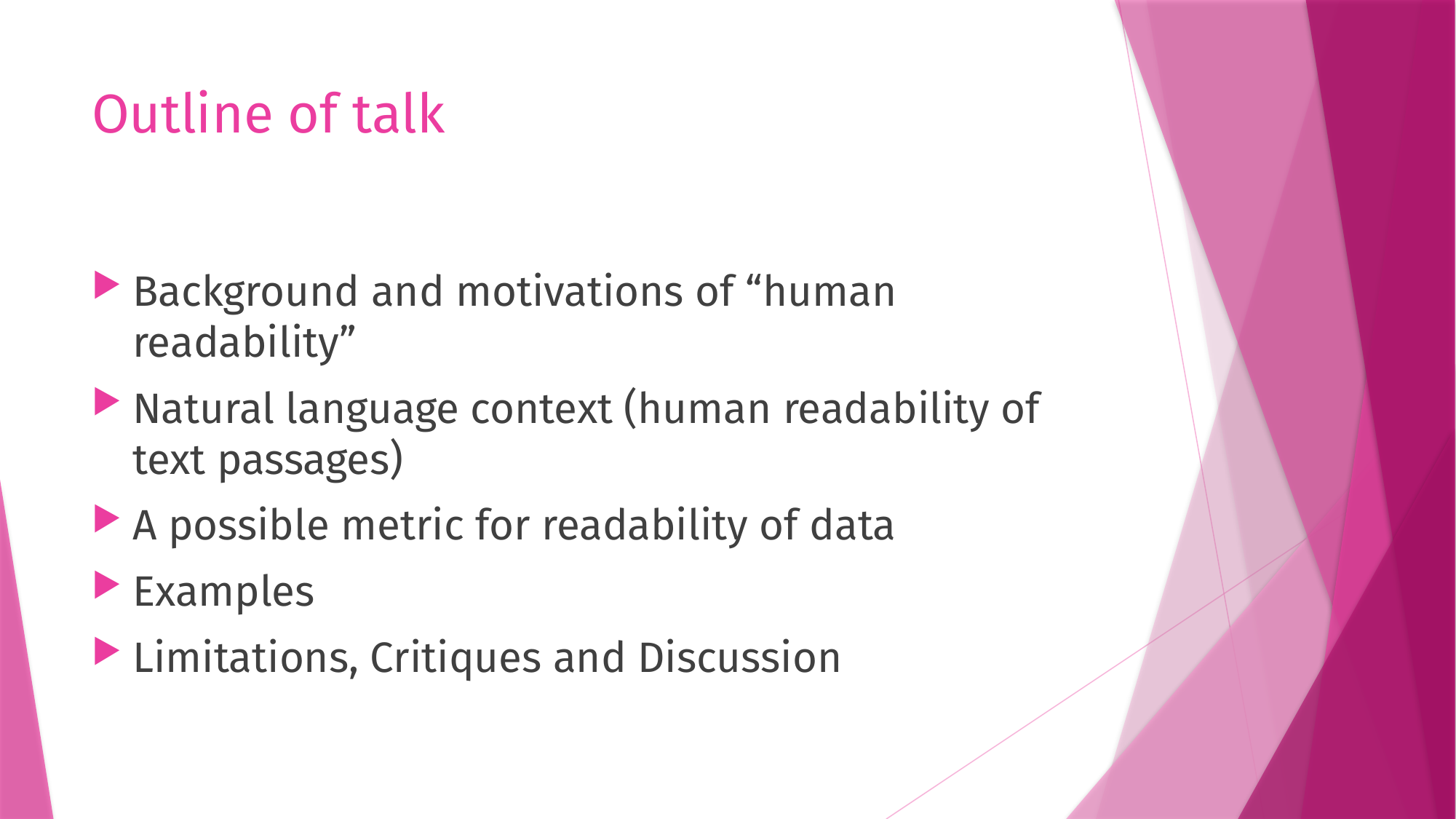

# Outline of talk
Background and motivations of “human readability”
Natural language context (human readability of text passages)
A possible metric for readability of data
Examples
Limitations, Critiques and Discussion